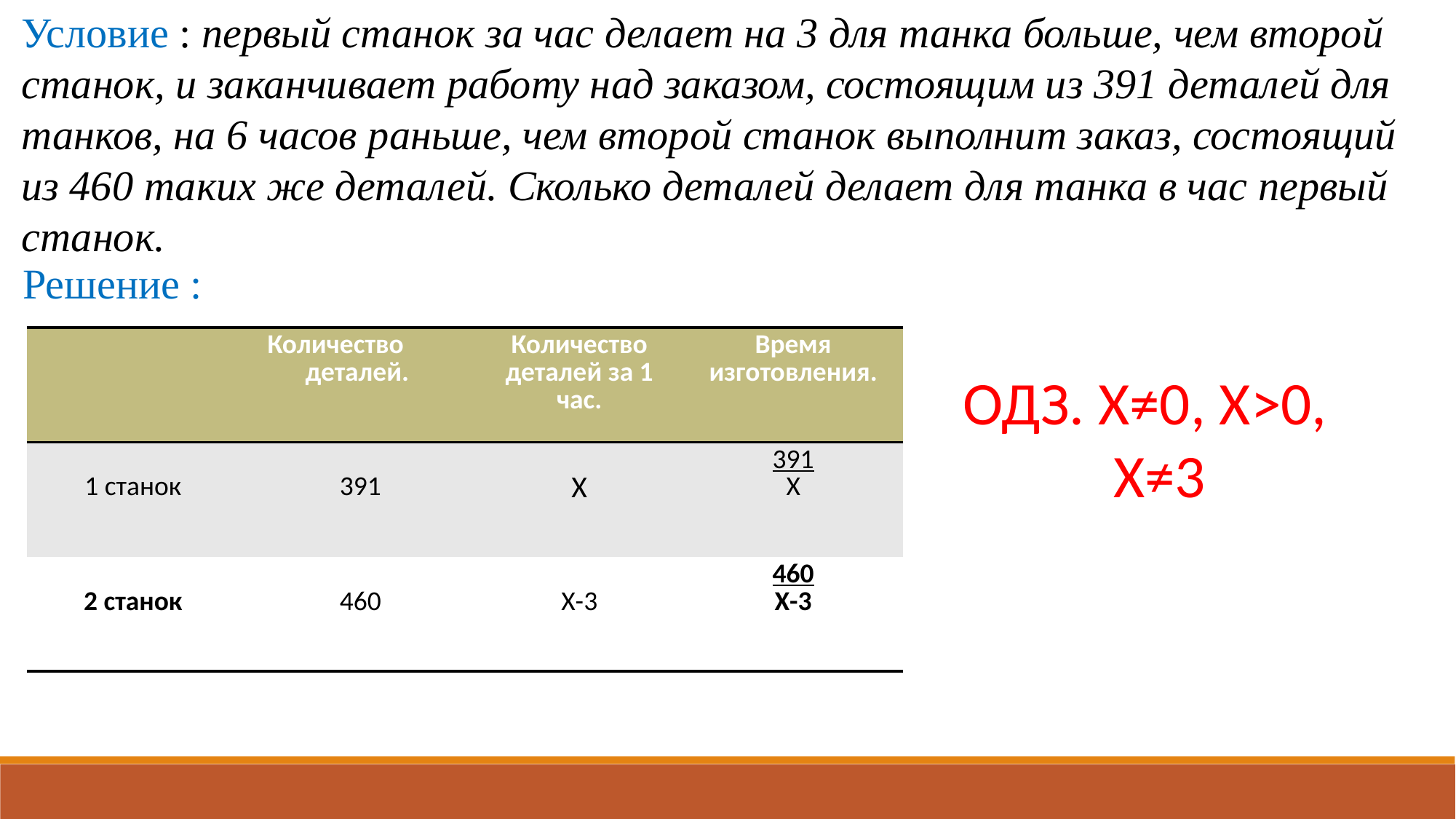

Условие : первый станок за час делает на 3 для танка больше, чем второй станок, и заканчивает работу над заказом, состоящим из 391 деталей для танков, на 6 часов раньше, чем второй станок выполнит заказ, состоящий из 460 таких же деталей. Сколько деталей делает для танка в час первый станок.
Решение :
|  | Количество деталей. | Количество деталей за 1 час. | Время изготовления. |
| --- | --- | --- | --- |
| 1 станок | 391 | Х | 391 Х |
| 2 станок | 460 | Х-3 | 460 Х-3 |
ОДЗ. Х≠0, Х>0,             Х≠3